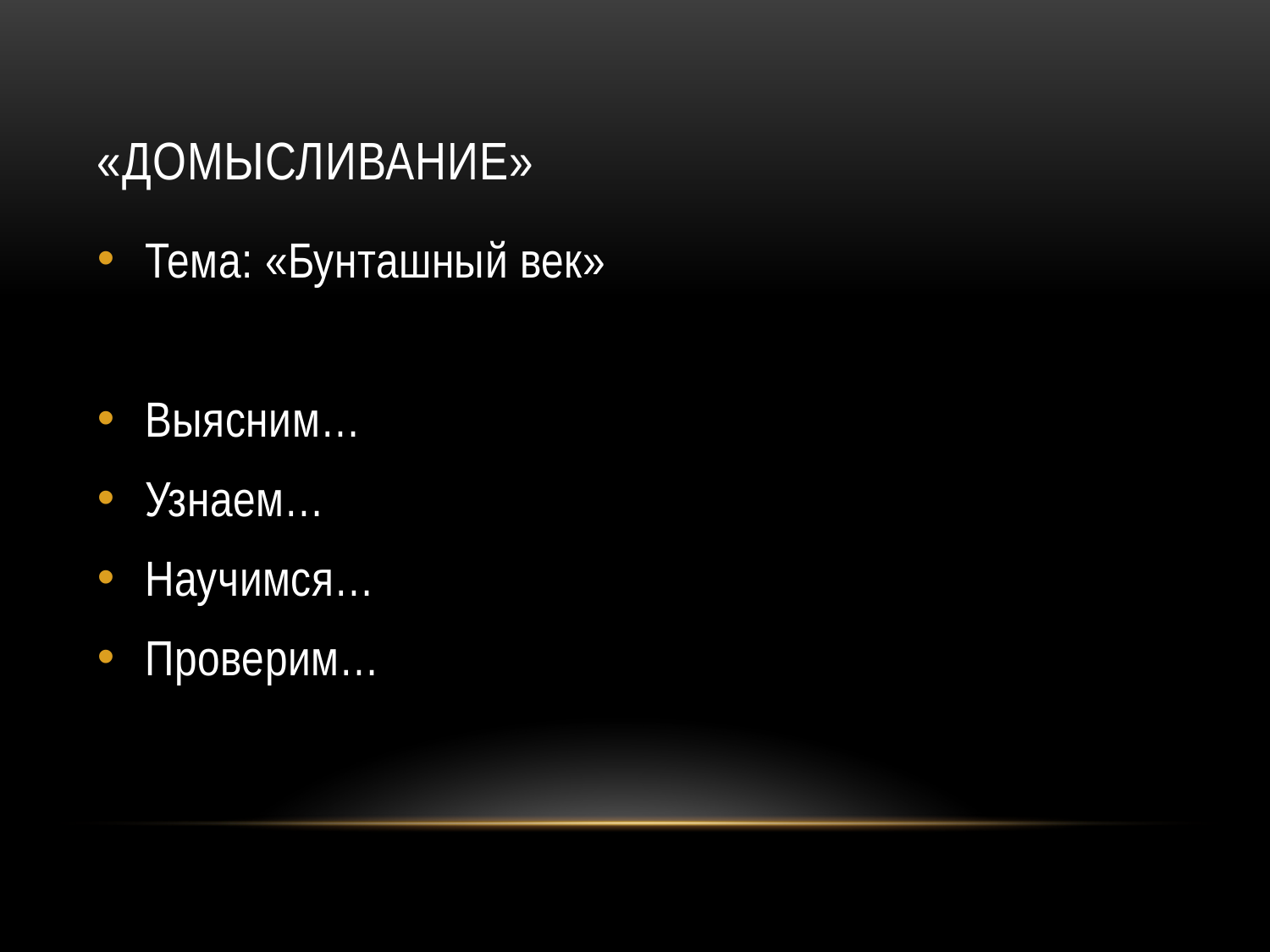

# «Домысливание»
Тема: «Бунташный век»

Выясним…
Узнаем…
Научимся…
Проверим…